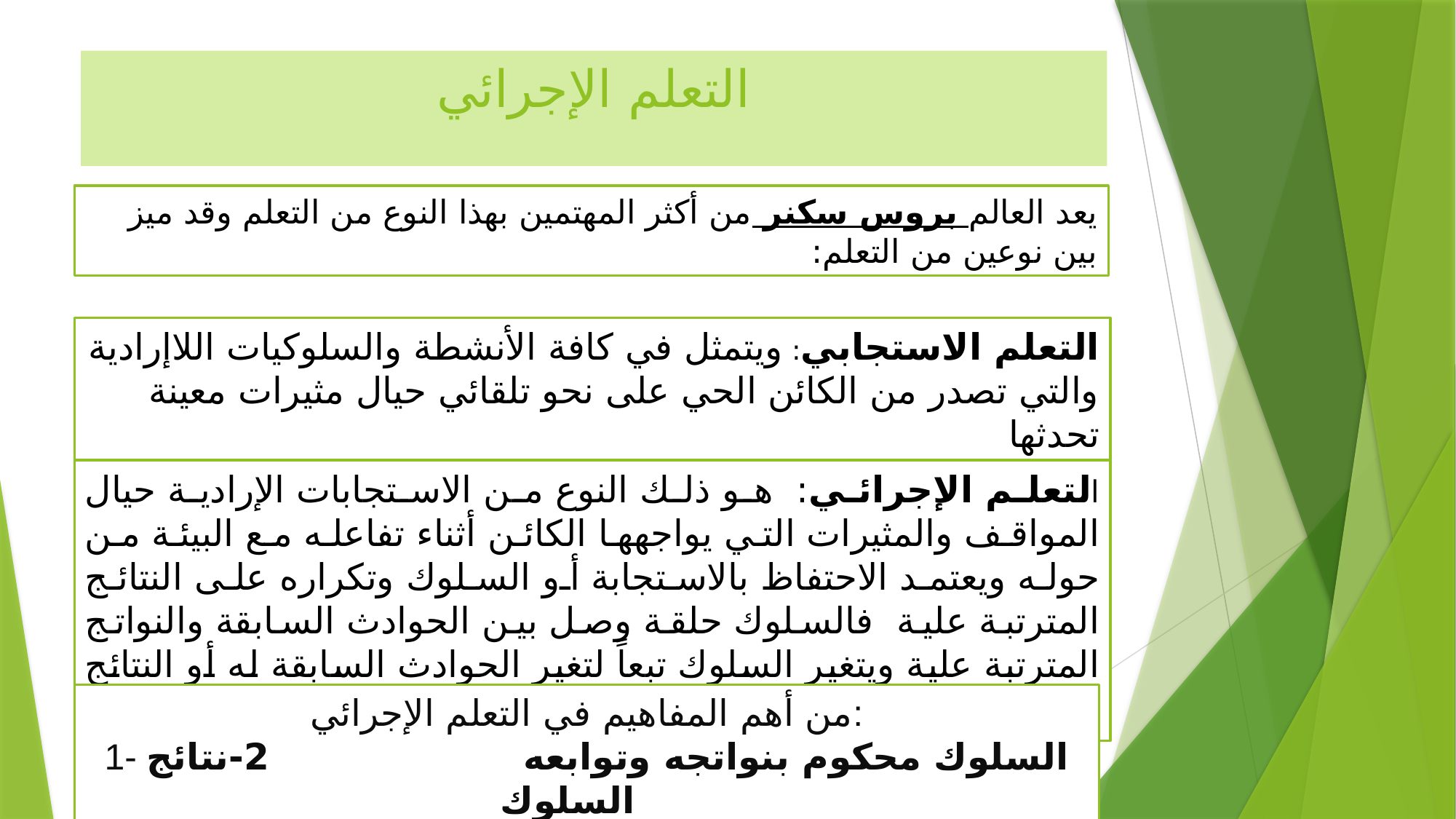

# التعلم الإجرائي
يعد العالم بروس سكنر من أكثر المهتمين بهذا النوع من التعلم وقد ميز بين نوعين من التعلم:
التعلم الاستجابي: ويتمثل في كافة الأنشطة والسلوكيات اللاإرادية والتي تصدر من الكائن الحي على نحو تلقائي حيال مثيرات معينة تحدثها
التعلم الإجرائي:  هو ذلك النوع من الاستجابات الإرادية حيال المواقف والمثيرات التي يواجهها الكائن أثناء تفاعله مع البيئة من حوله ويعتمد الاحتفاظ بالاستجابة أو السلوك وتكراره على النتائج المترتبة علية  فالسلوك حلقة وصل بين الحوادث السابقة والنواتج المترتبة علية ويتغير السلوك تبعاً لتغير الحوادث السابقة له أو النتائج المترتبة عليه أو الأثنين معاً.
من أهم المفاهيم في التعلم الإجرائي:
1- السلوك محكوم بنواتجه وتوابعه                    2-نتائج السلوك